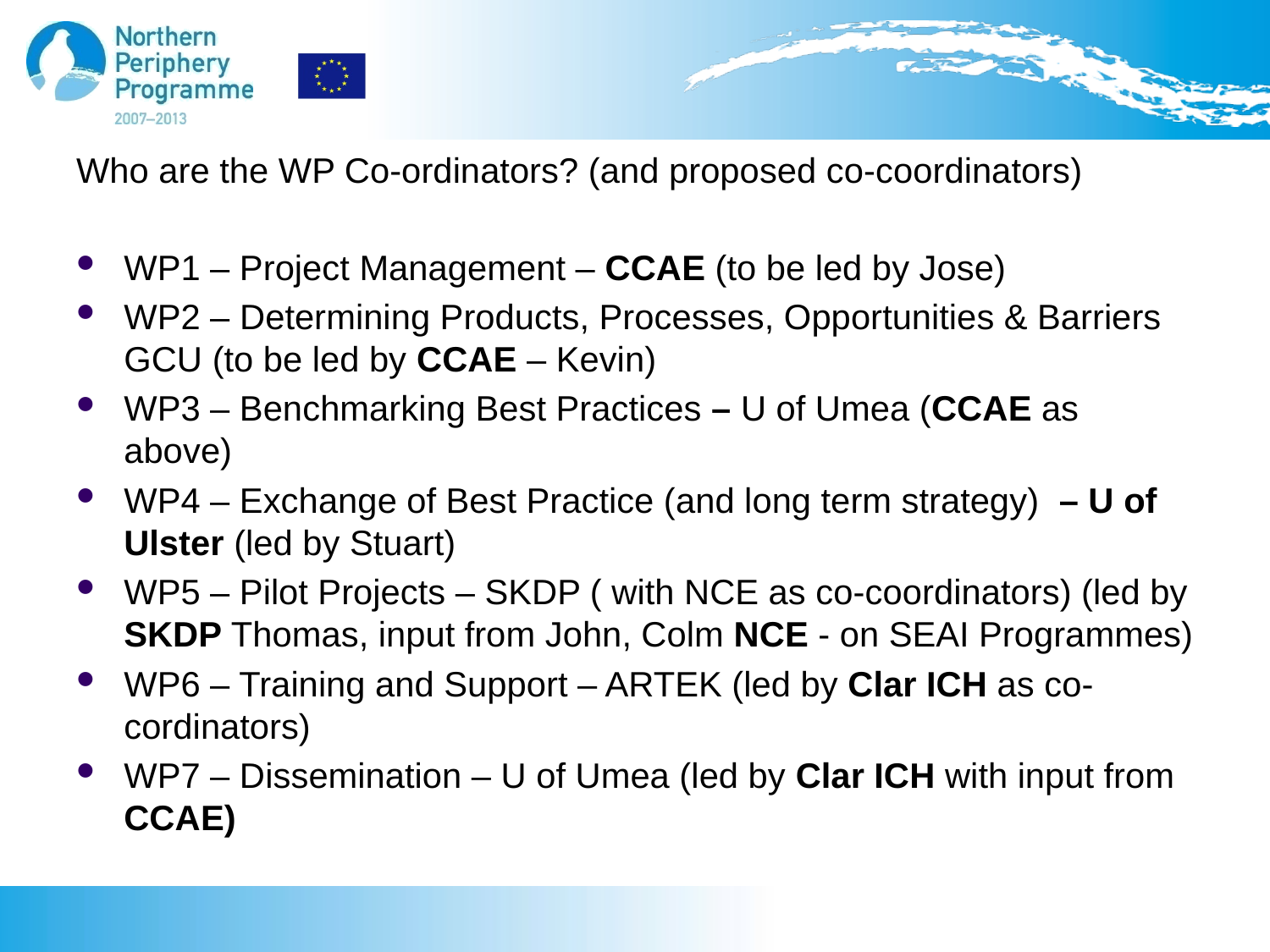

# Who are the WP Co-ordinators? (and proposed co-coordinators)
WP1 – Project Management – CCAE (to be led by Jose)
WP2 – Determining Products, Processes, Opportunities & Barriers  GCU (to be led by CCAE – Kevin)
WP3 – Benchmarking Best Practices – U of Umea (CCAE as above)
WP4 – Exchange of Best Practice (and long term strategy)  – U of Ulster (led by Stuart)
WP5 – Pilot Projects – SKDP ( with NCE as co-coordinators) (led by SKDP Thomas, input from John, Colm NCE - on SEAI Programmes)
WP6 – Training and Support – ARTEK (led by Clar ICH as co-cordinators)
WP7 – Dissemination – U of Umea (led by Clar ICH with input from CCAE)